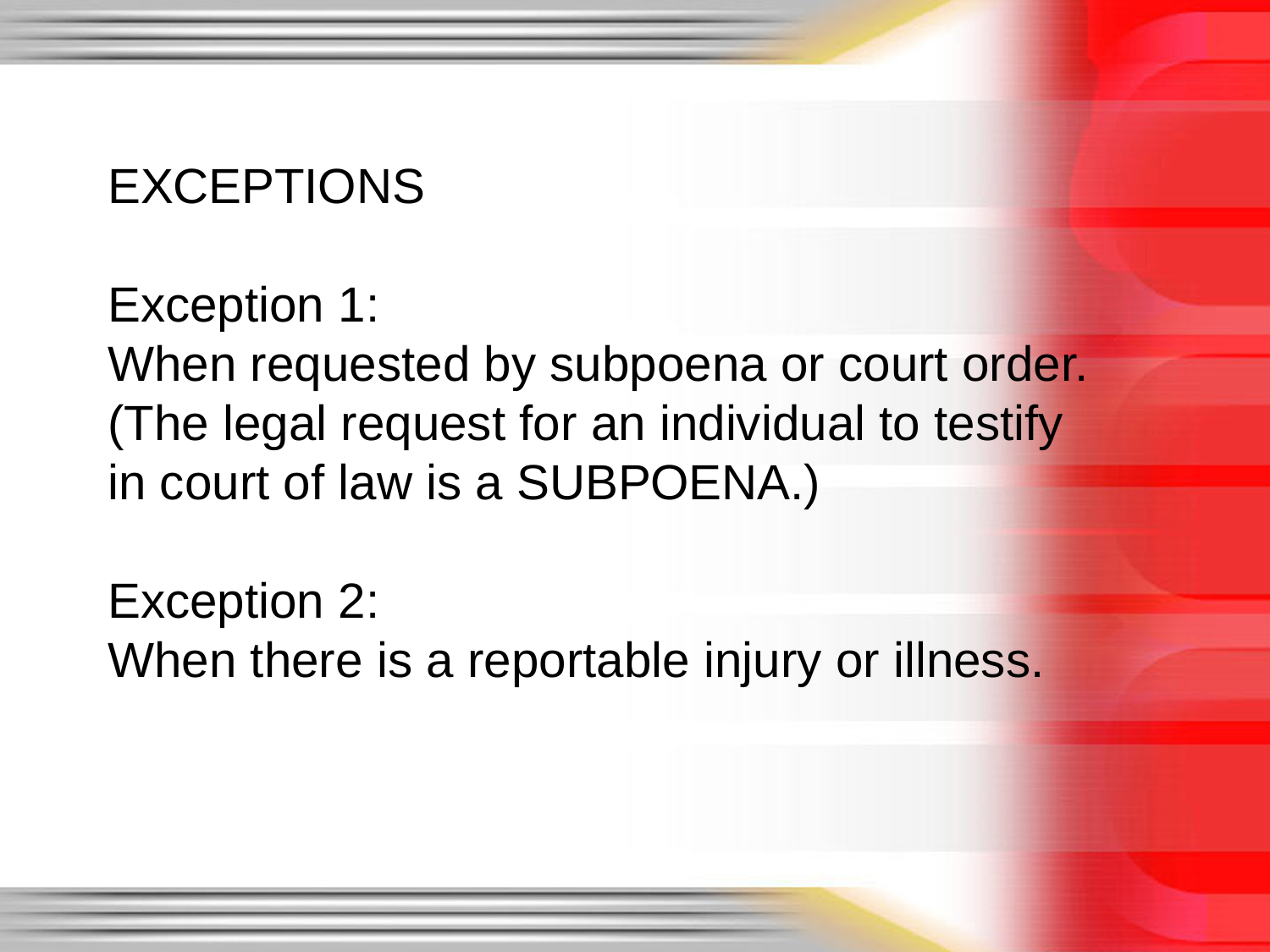

EXCEPTIONS

Exception 1:
When requested by subpoena or court order.  (The legal request for an individual to testify in court of law is a SUBPOENA.)

Exception 2:
When there is a reportable injury or illness.